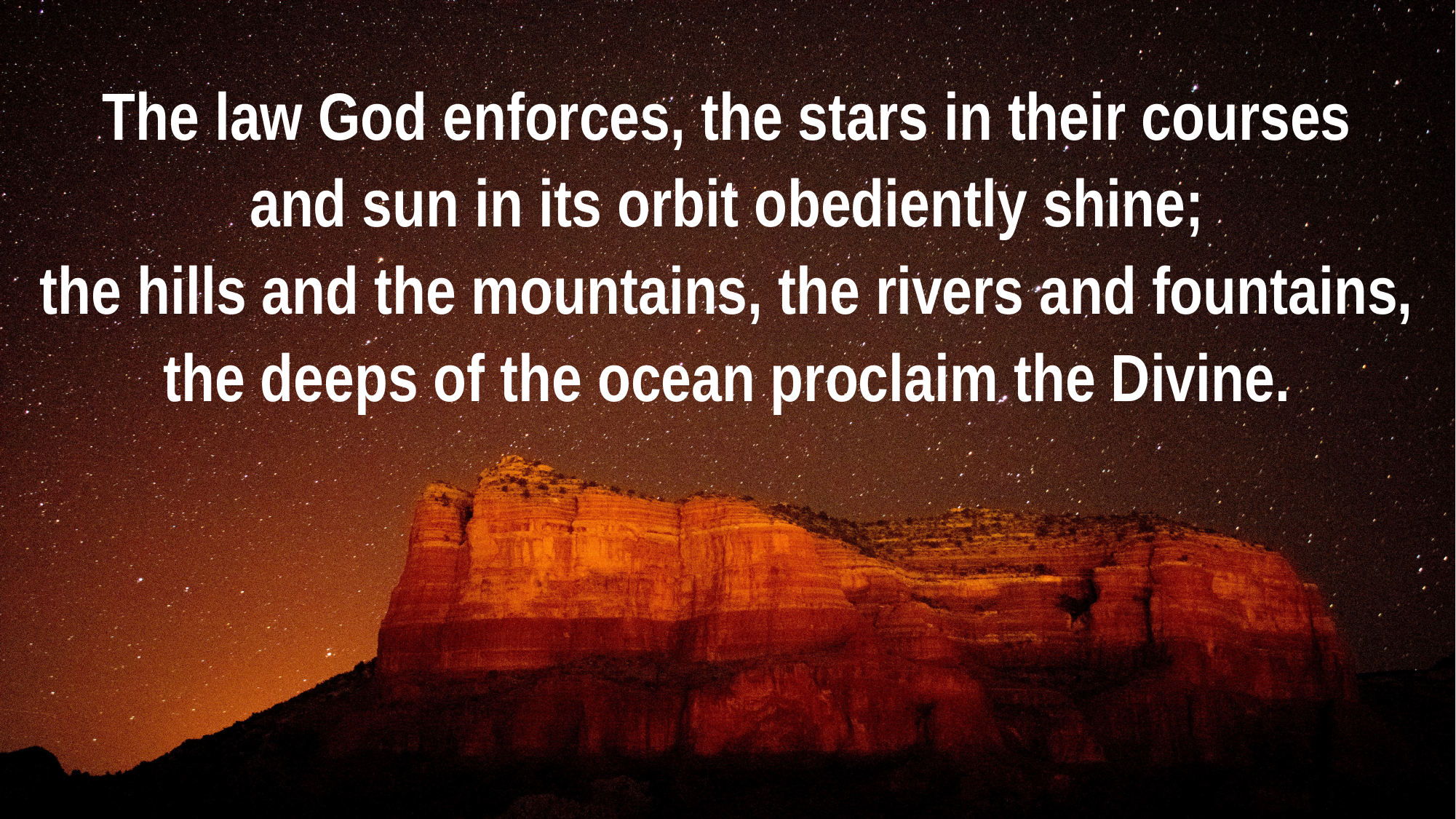

The law God enforces, the stars in their courses
and sun in its orbit obediently shine;
the hills and the mountains, the rivers and fountains,
the deeps of the ocean proclaim the Divine.